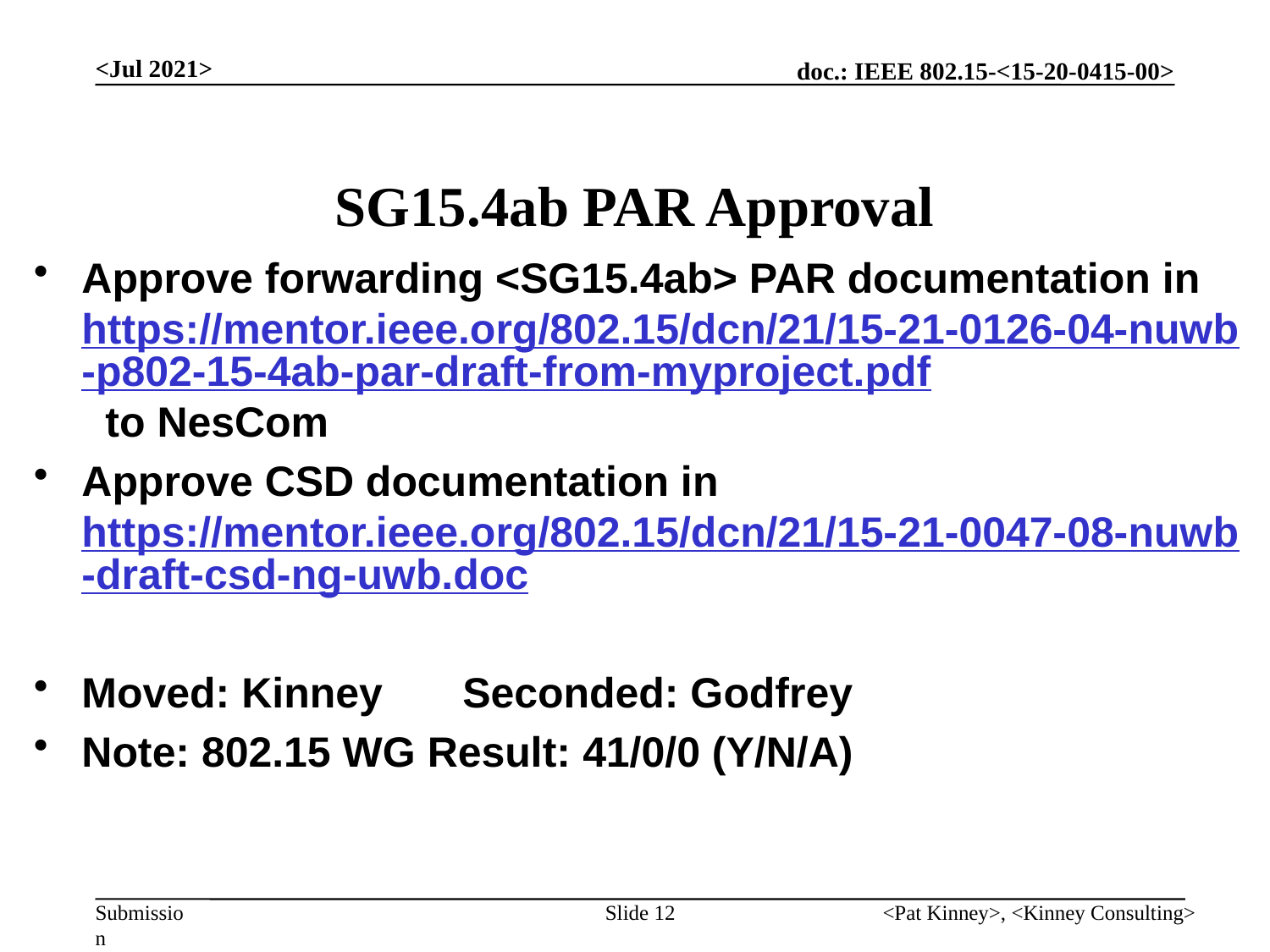

<Jul 2021>
# SG15.4ab PAR Approval
Approve forwarding <SG15.4ab> PAR documentation in https://mentor.ieee.org/802.15/dcn/21/15-21-0126-04-nuwb-p802-15-4ab-par-draft-from-myproject.pdf  to NesCom
Approve CSD documentation in https://mentor.ieee.org/802.15/dcn/21/15-21-0047-08-nuwb-draft-csd-ng-uwb.doc

Moved: Kinney	Seconded: Godfrey
Note: 802.15 WG Result: 41/0/0 (Y/N/A)
Slide 12
<Pat Kinney>, <Kinney Consulting>